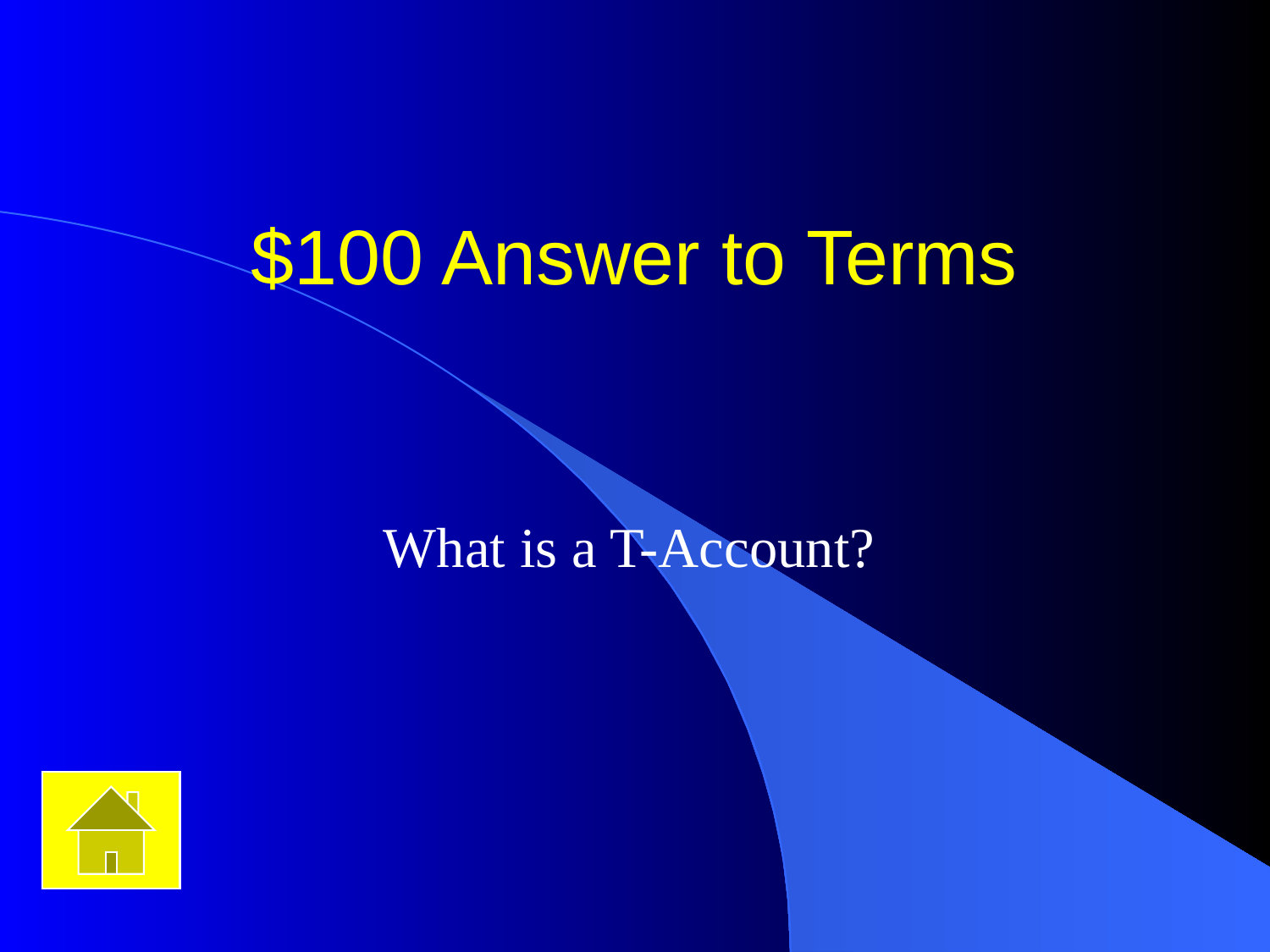

# $100 Answer to Terms
What is a T-Account?